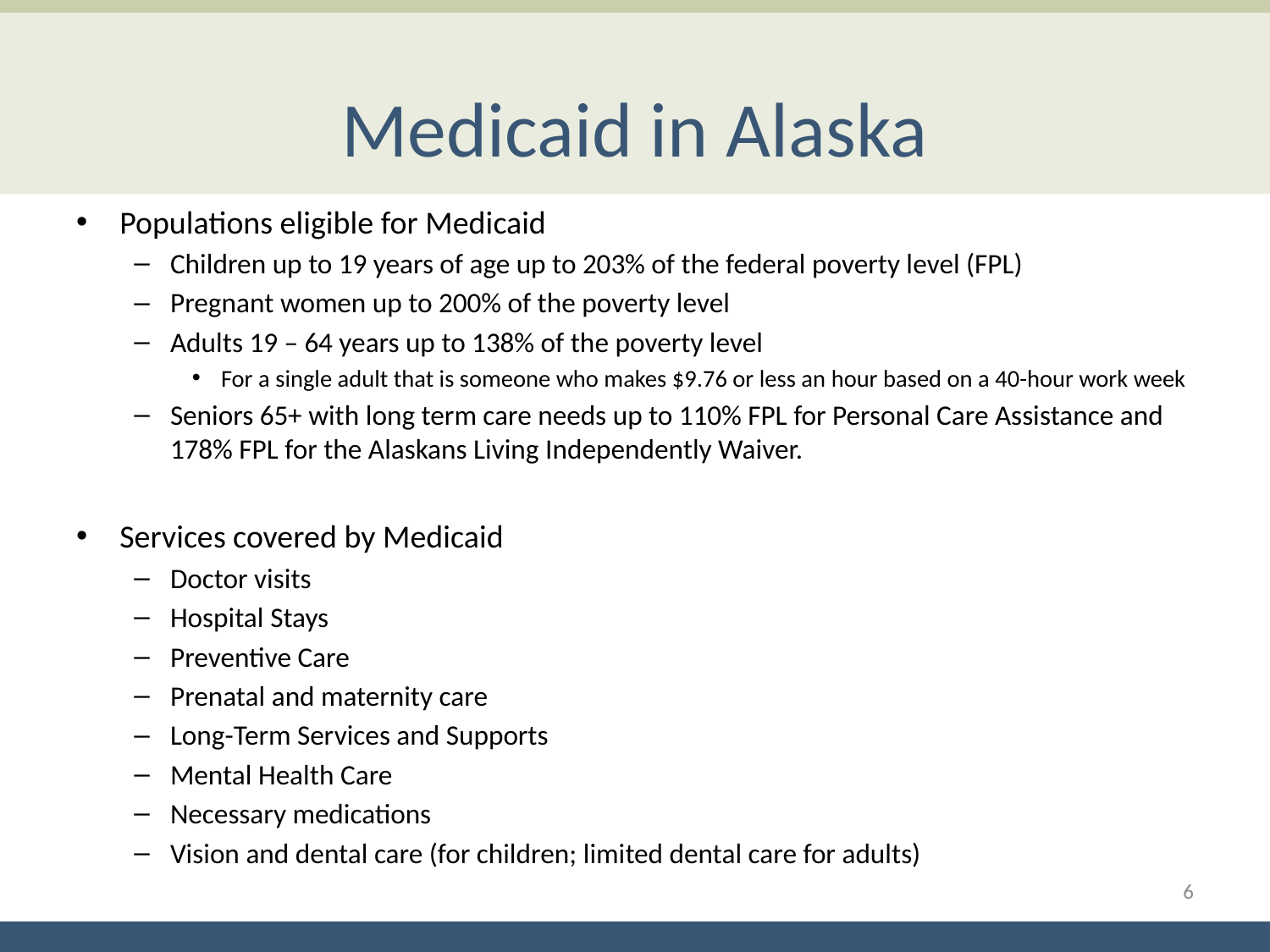

# Medicaid in Alaska
Populations eligible for Medicaid
Children up to 19 years of age up to 203% of the federal poverty level (FPL)
Pregnant women up to 200% of the poverty level
Adults 19 – 64 years up to 138% of the poverty level
For a single adult that is someone who makes $9.76 or less an hour based on a 40-hour work week
Seniors 65+ with long term care needs up to 110% FPL for Personal Care Assistance and 178% FPL for the Alaskans Living Independently Waiver.

Services covered by Medicaid
Doctor visits
Hospital Stays
Preventive Care
Prenatal and maternity care
Long-Term Services and Supports
Mental Health Care
Necessary medications
Vision and dental care (for children; limited dental care for adults)
6